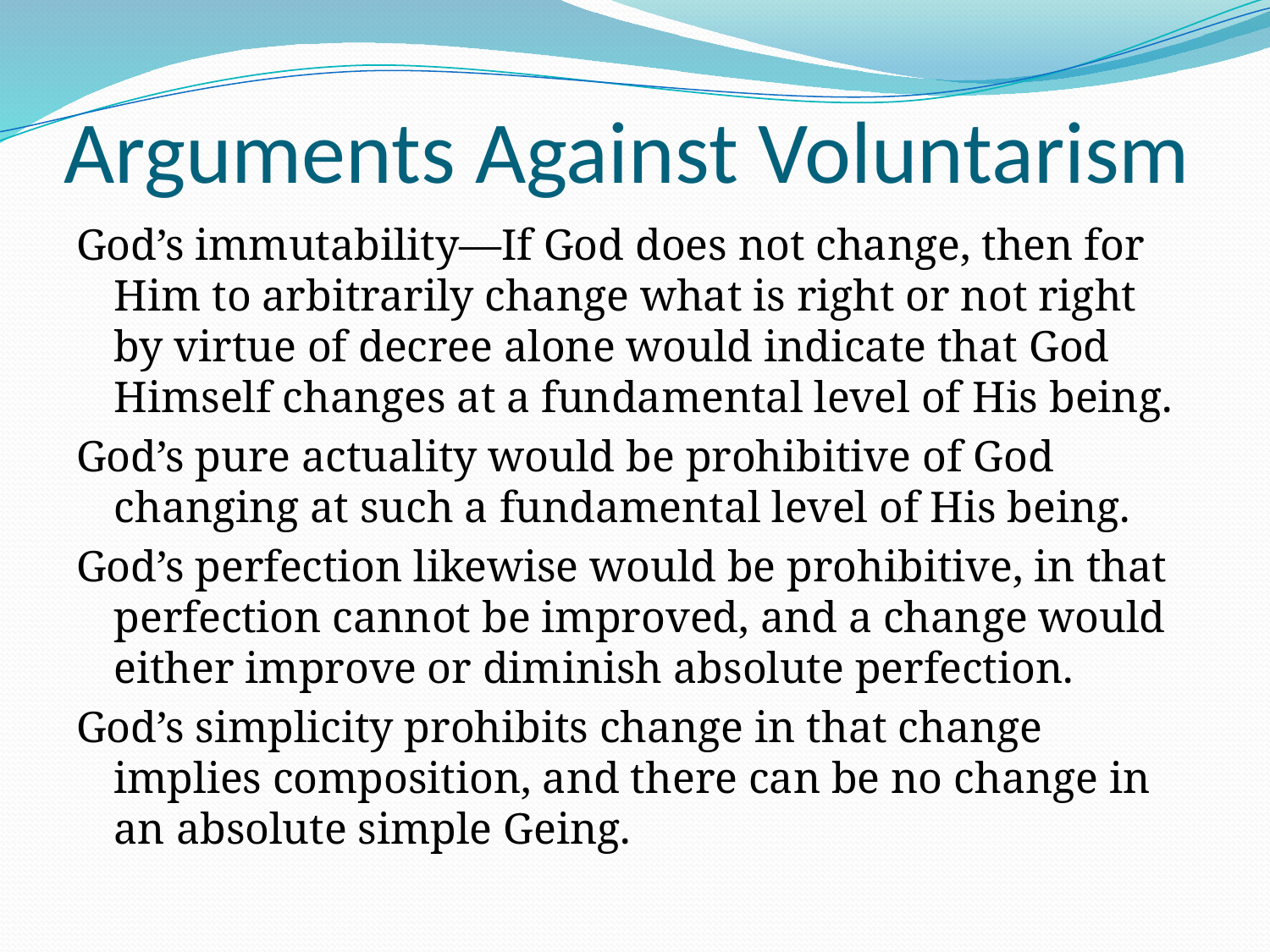

# Arguments Against Voluntarism
God’s immutability—If God does not change, then for Him to arbitrarily change what is right or not right by virtue of decree alone would indicate that God Himself changes at a fundamental level of His being.
God’s pure actuality would be prohibitive of God changing at such a fundamental level of His being.
God’s perfection likewise would be prohibitive, in that perfection cannot be improved, and a change would either improve or diminish absolute perfection.
God’s simplicity prohibits change in that change implies composition, and there can be no change in an absolute simple Geing.